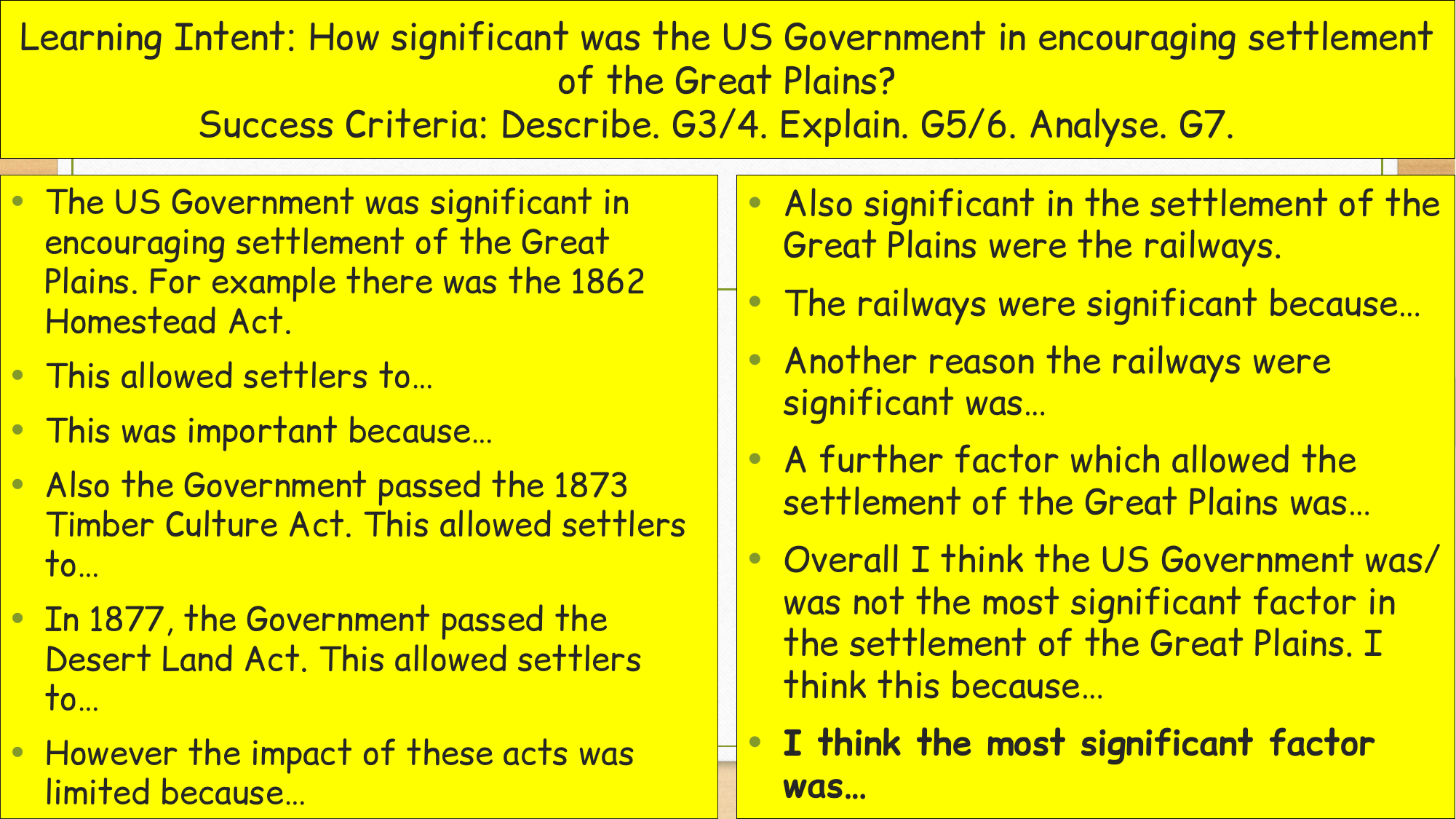

# Learning Intent: How significant was the US Government in encouraging settlement of the Great Plains? Success Criteria: Describe. G3/4. Explain. G5/6. Analyse. G7.
Also significant in the settlement of the Great Plains were the railways.
The railways were significant because…
Another reason the railways were significant was…
A further factor which allowed the settlement of the Great Plains was…
Overall I think the US Government was/ was not the most significant factor in the settlement of the Great Plains. I think this because…
I think the most significant factor was…
The US Government was significant in encouraging settlement of the Great Plains. For example there was the 1862 Homestead Act.
This allowed settlers to…
This was important because…
Also the Government passed the 1873 Timber Culture Act. This allowed settlers to…
In 1877, the Government passed the Desert Land Act. This allowed settlers to…
However the impact of these acts was limited because…